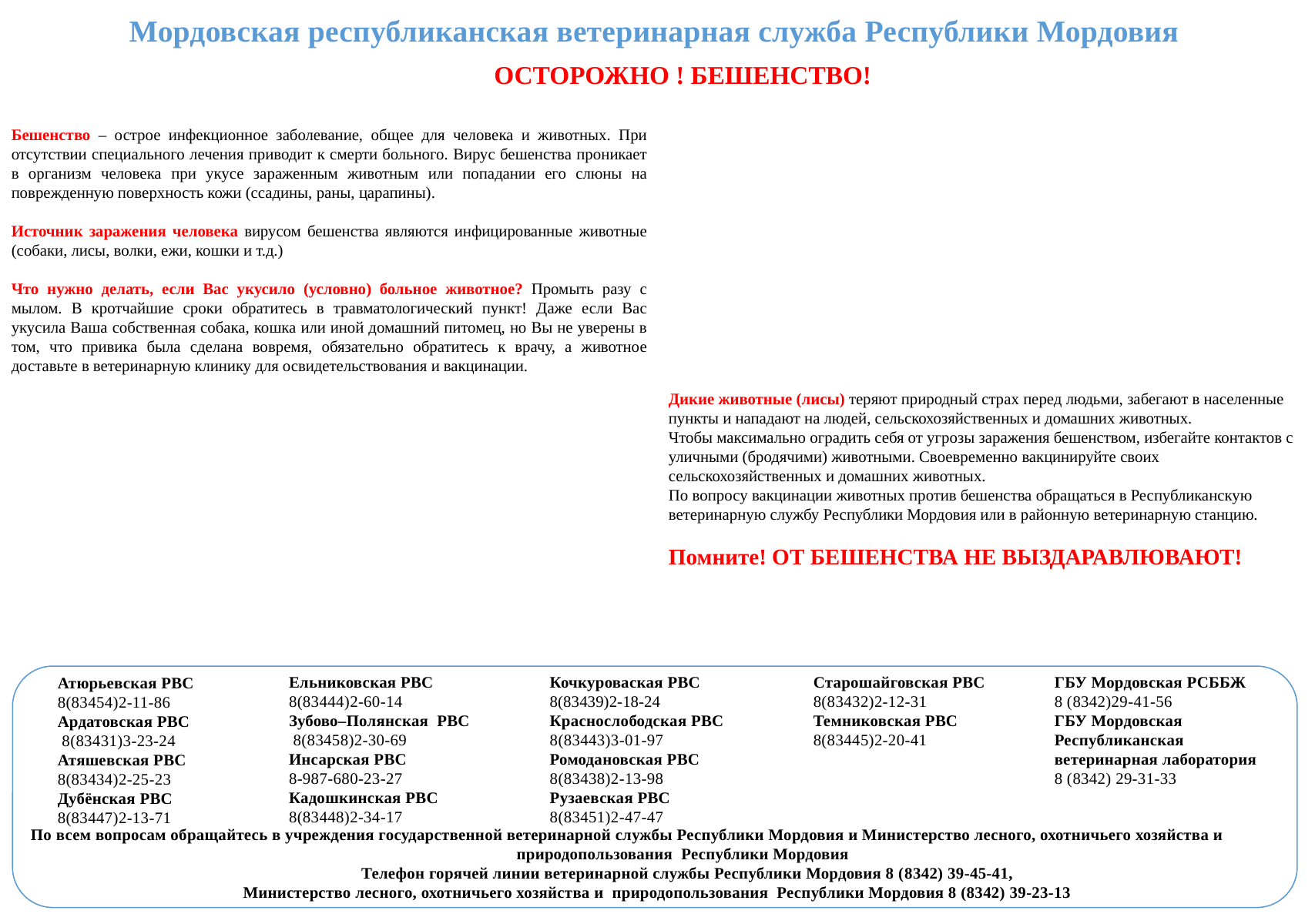

Мордовская республиканская ветеринарная служба Республики Мордовия
ОСТОРОЖНО ! БЕШЕНСТВО!
Бешенство – острое инфекционное заболевание, общее для человека и животных. При отсутствии специального лечения приводит к смерти больного. Вирус бешенства проникает в организм человека при укусе зараженным животным или попадании его слюны на поврежденную поверхность кожи (ссадины, раны, царапины).

Источник заражения человека вирусом бешенства являются инфицированные животные (собаки, лисы, волки, ежи, кошки и т.д.)

Что нужно делать, если Вас укусило (условно) больное животное? Промыть разу с мылом. В кротчайшие сроки обратитесь в травматологический пункт! Даже если Вас укусила Ваша собственная собака, кошка или иной домашний питомец, но Вы не уверены в том, что привика была сделана вовремя, обязательно обратитесь к врачу, а животное доставьте в ветеринарную клинику для освидетельствования и вакцинации.

Дикие животные (лисы) теряют природный страх перед людьми, забегают в населенные пункты и нападают на людей, сельскохозяйственных и домашних животных.
Чтобы максимально оградить себя от угрозы заражения бешенством, избегайте контактов с уличными (бродячими) животными. Своевременно вакцинируйте своих сельскохозяйственных и домашних животных.
По вопросу вакцинации животных против бешенства обращаться в Республиканскую ветеринарную службу Республики Мордовия или в районную ветеринарную станцию.

Помните! ОТ БЕШЕНСТВА НЕ ВЫЗДАРАВЛЮВАЮТ!

ГБУ Мордовская РСББЖ
8 (8342)29-41-56
ГБУ Мордовская
Республиканская
ветеринарная лаборатория
8 (8342) 29-31-33

Ельниковская РВС
8(83444)2-60-14
Зубово–Полянская  РВС
 8(83458)2-30-69
Инсарская РВС
8-987-680-23-27
Кадошкинская РВС
8(83448)2-34-17

Кочкуроваская РВС
8(83439)2-18-24
Краснослободская РВС
8(83443)3-01-97
Ромодановская РВС
8(83438)2-13-98
Рузаевская РВС
8(83451)2-47-47

Старошайговская РВС
8(83432)2-12-31
Темниковская РВС
8(83445)2-20-41

Атюрьевская РВС
8(83454)2-11-86
Ардатовская РВС
 8(83431)3-23-24
Атяшевская РВС
8(83434)2-25-23
Дубёнская РВС
8(83447)2-13-71

По всем вопросам обращайтесь в учреждения государственной ветеринарной службы Республики Мордовия и Министерство лесного, охотничьего хозяйства и                           природопользования  Республики Мордовия
               Телефон горячей линии ветеринарной службы Республики Мордовия 8 (8342) 39-45-41,
Министерство лесного, охотничьего хозяйства и  природопользования  Республики Мордовия 8 (8342) 39-23-13